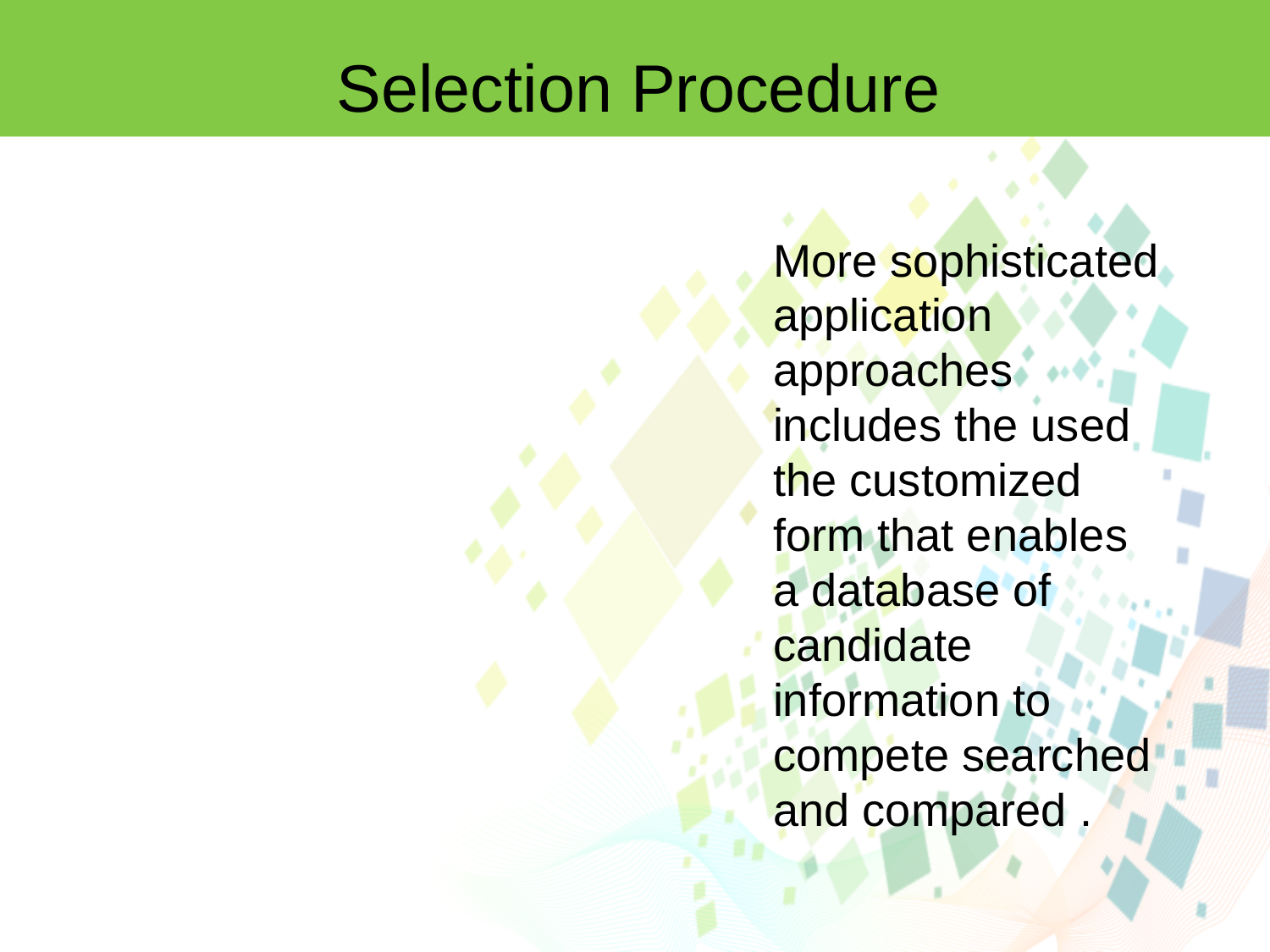

Selection Procedure
More sophisticated application approaches includes the used the customized form that enables a database of candidate information to compete searched and compared .